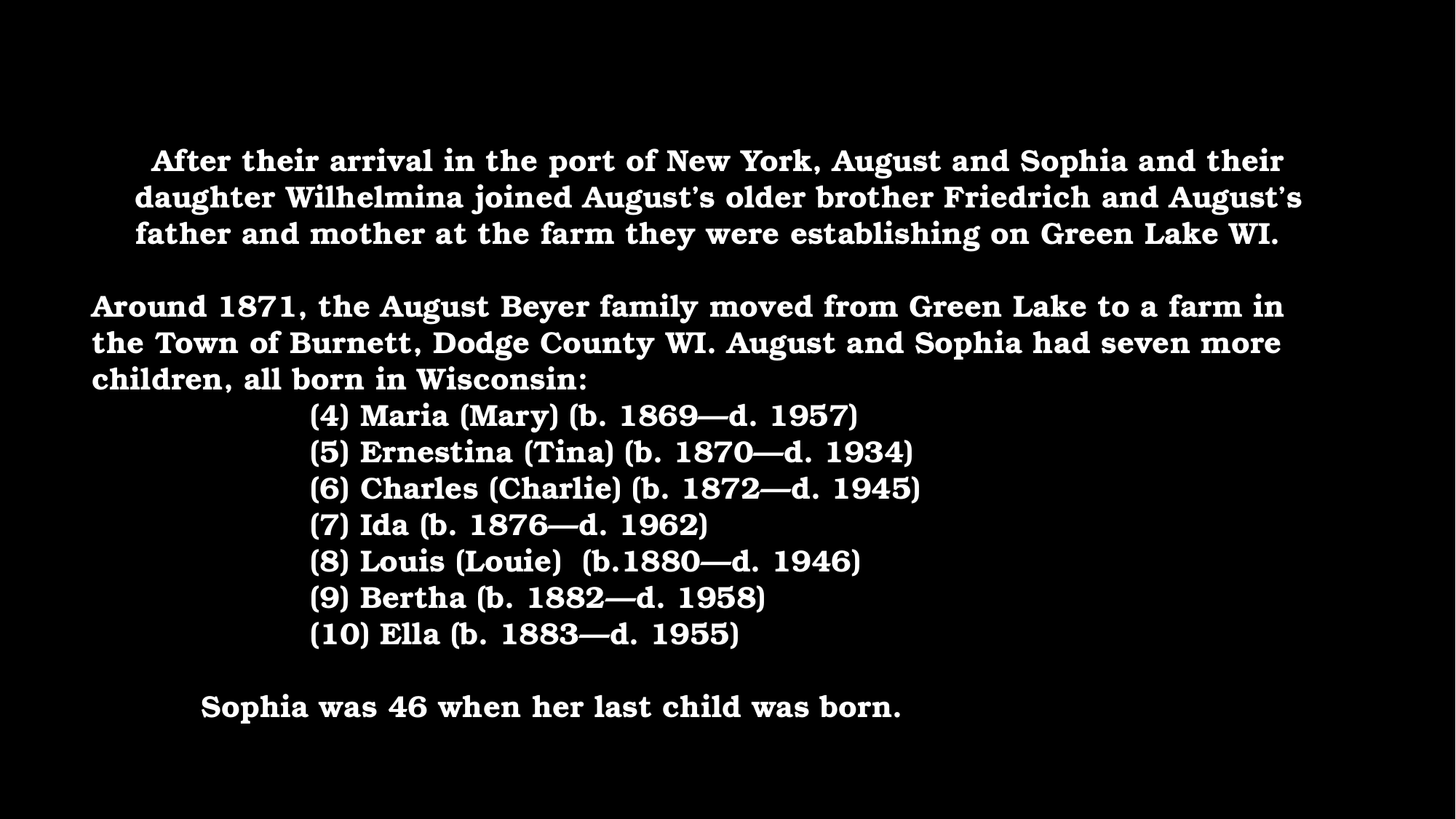

After their arrival in the port of New York, August and Sophia and their daughter Wilhelmina joined August’s older brother Friedrich and August’s father and mother at the farm they were establishing on Green Lake WI.
Around 1871, the August Beyer family moved from Green Lake to a farm in the Town of Burnett, Dodge County WI. August and Sophia had seven more children, all born in Wisconsin:
		(4) Maria (Mary) (b. 1869—d. 1957)
		(5) Ernestina (Tina) (b. 1870—d. 1934)
		(6) Charles (Charlie) (b. 1872—d. 1945)
		(7) Ida (b. 1876—d. 1962)
		(8) Louis (Louie)  (b.1880—d. 1946)
		(9) Bertha (b. 1882—d. 1958)
		(10) Ella (b. 1883—d. 1955)
	Sophia was 46 when her last child was born.